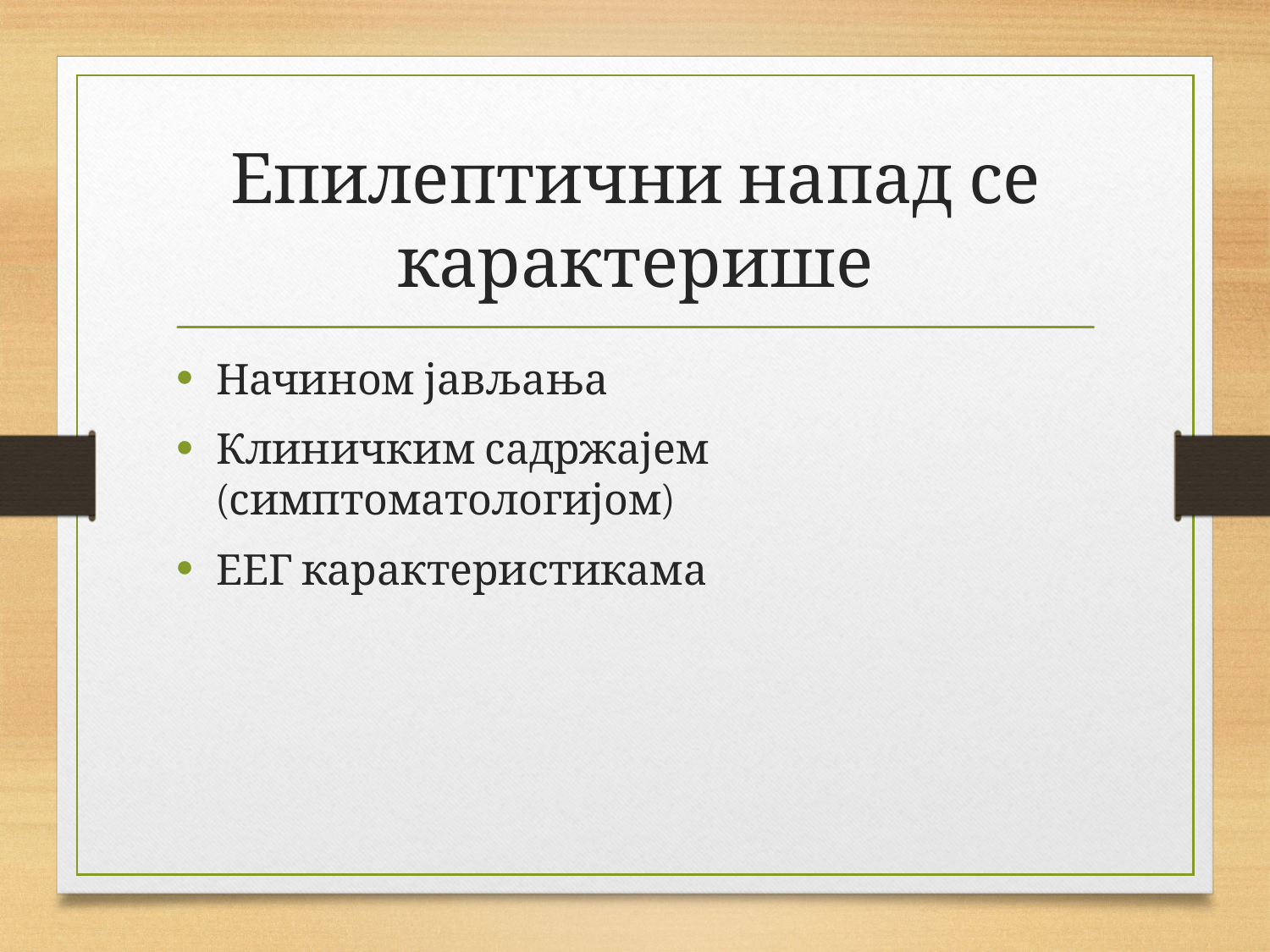

# Епилептични напад се карактерише
Начином јављања
Клиничким садржајем (симптоматологијом)
ЕЕГ карактеристикама